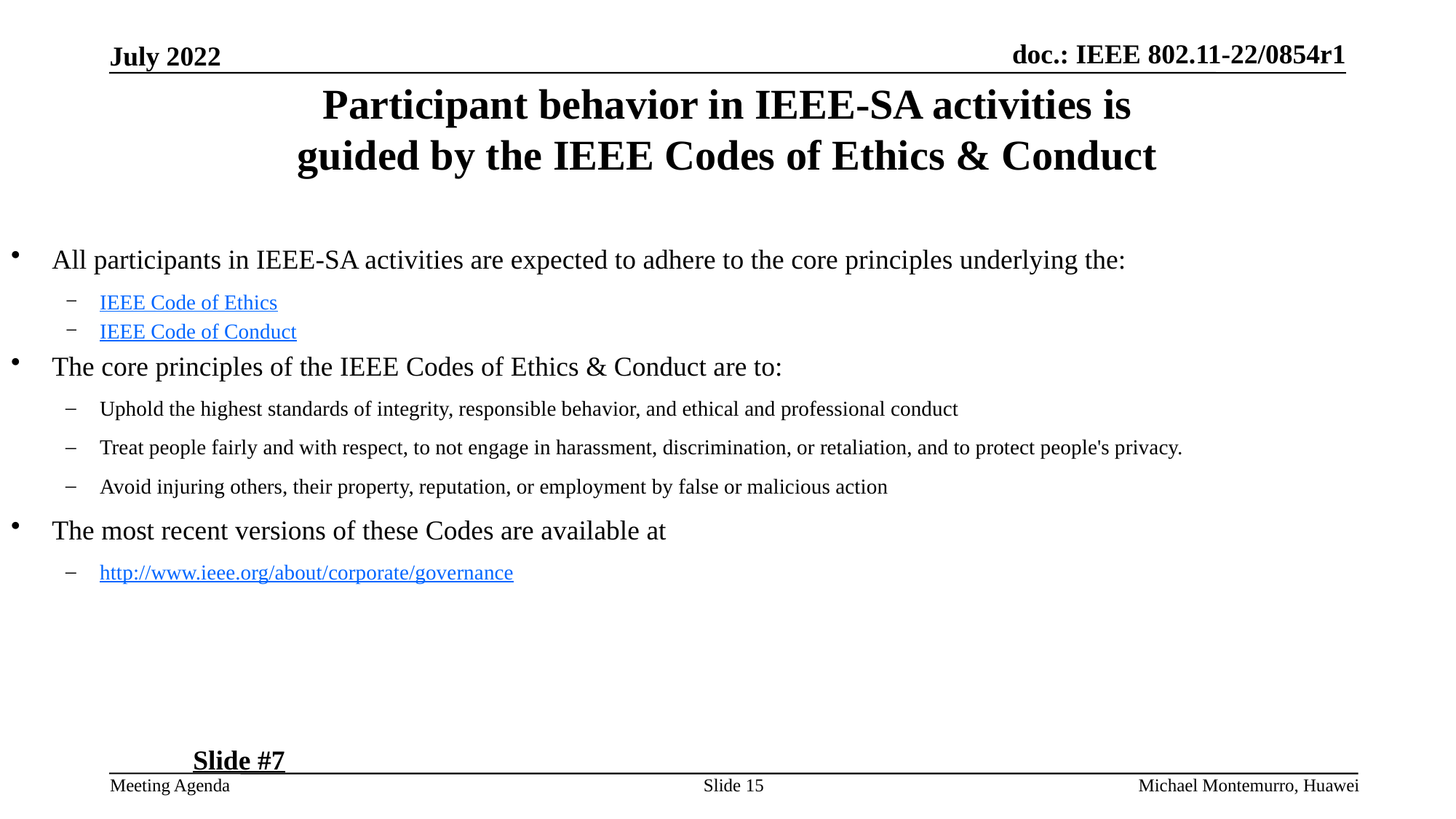

Participant behavior in IEEE-SA activities is guided by the IEEE Codes of Ethics & Conduct
All participants in IEEE-SA activities are expected to adhere to the core principles underlying the:
IEEE Code of Ethics
IEEE Code of Conduct
The core principles of the IEEE Codes of Ethics & Conduct are to:
Uphold the highest standards of integrity, responsible behavior, and ethical and professional conduct
Treat people fairly and with respect, to not engage in harassment, discrimination, or retaliation, and to protect people's privacy.
Avoid injuring others, their property, reputation, or employment by false or malicious action
The most recent versions of these Codes are available at
http://www.ieee.org/about/corporate/governance

Slide #7
Slide 15
Michael Montemurro, Huawei